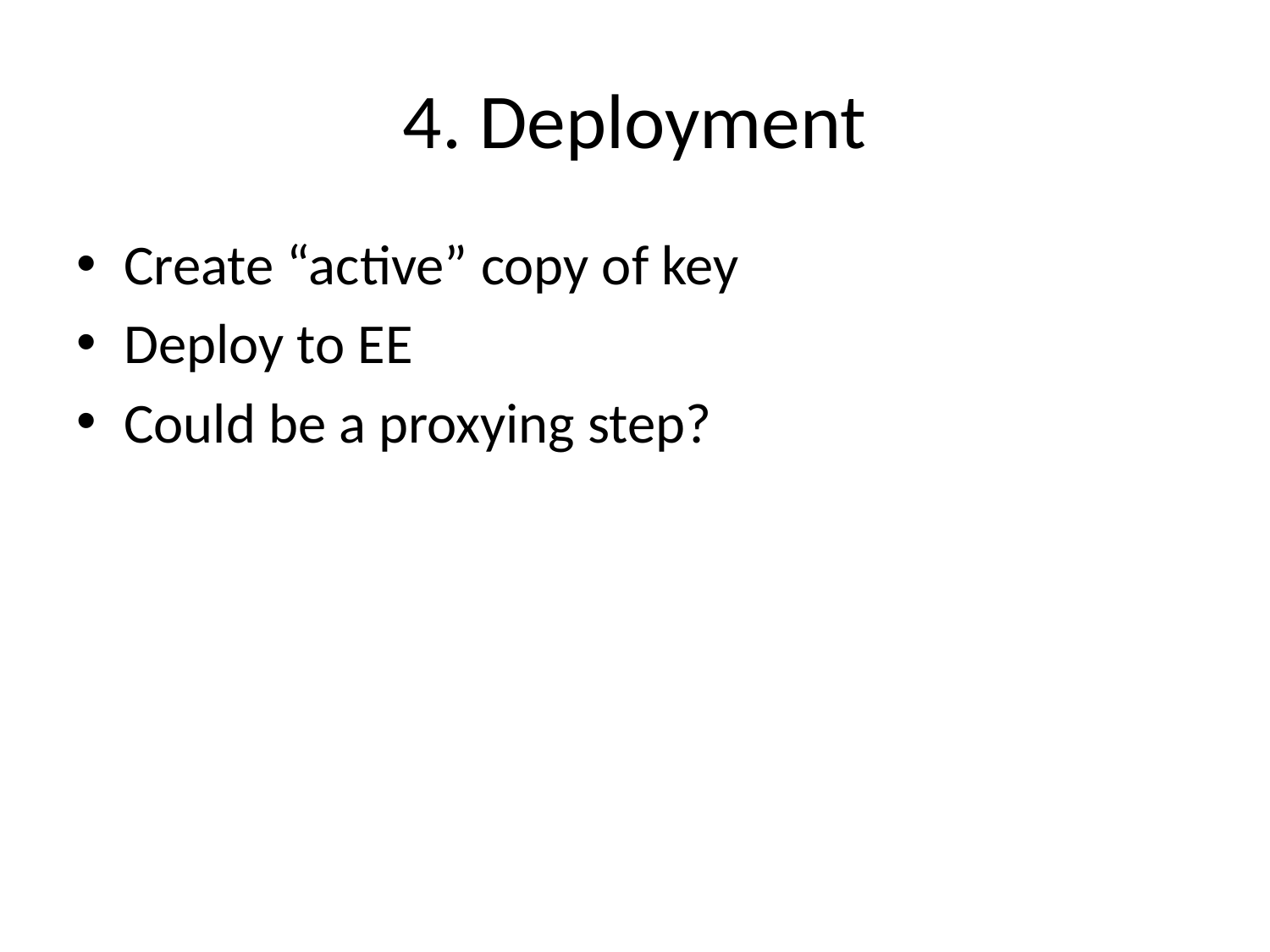

# 4. Deployment
Create “active” copy of key
Deploy to EE
Could be a proxying step?